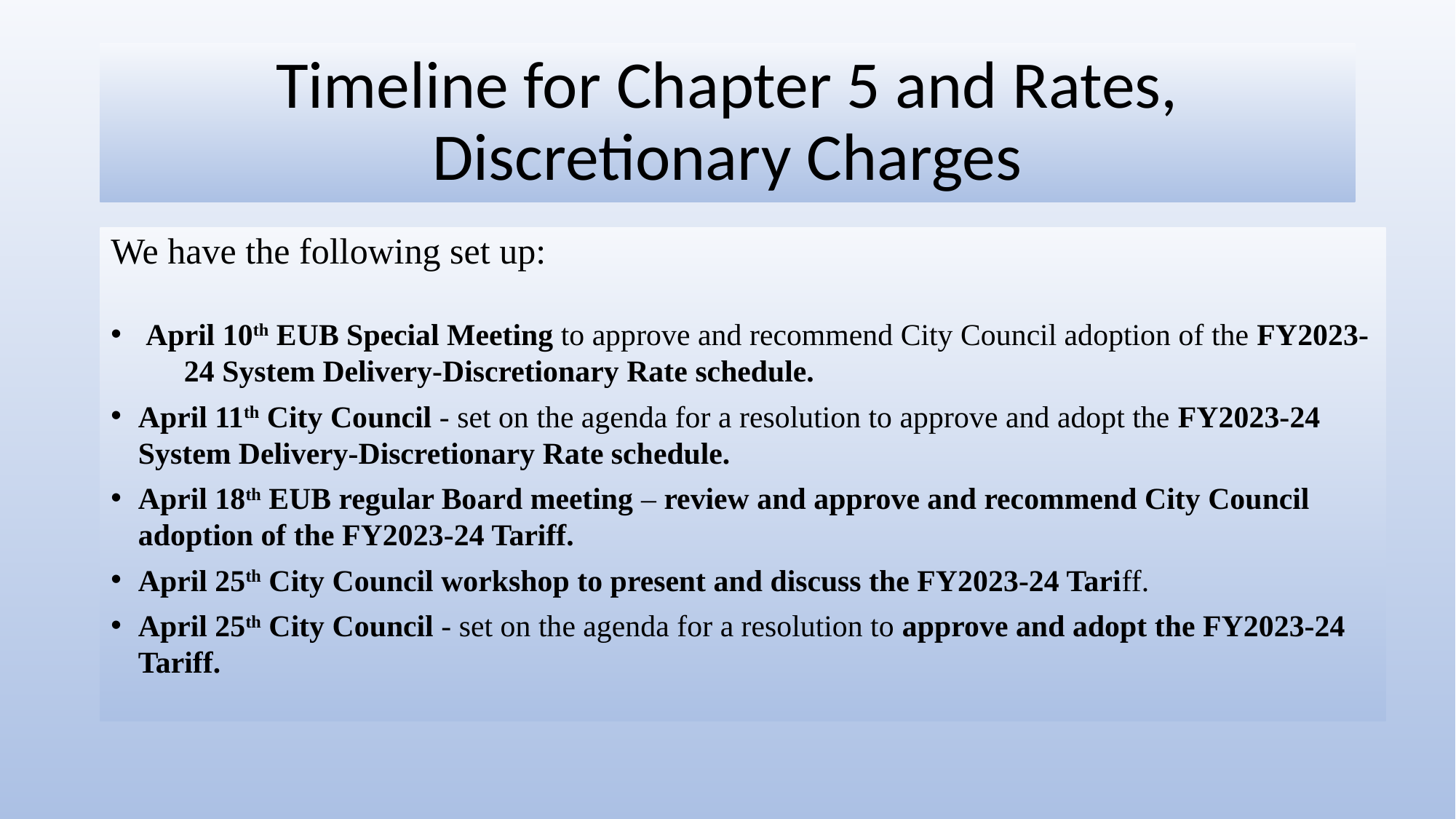

# Timeline for Chapter 5 and Rates, Discretionary Charges
We have the following set up:

 April 10th EUB Special Meeting to approve and recommend City Council adoption of the FY2023-       24 System Delivery-Discretionary Rate schedule.
April 11th City Council - set on the agenda for a resolution to approve and adopt the FY2023-24 System Delivery-Discretionary Rate schedule.
April 18th EUB regular Board meeting – review and approve and recommend City Council adoption of the FY2023-24 Tariff.
April 25th City Council workshop to present and discuss the FY2023-24 Tariff.
April 25th City Council - set on the agenda for a resolution to approve and adopt the FY2023-24 Tariff.